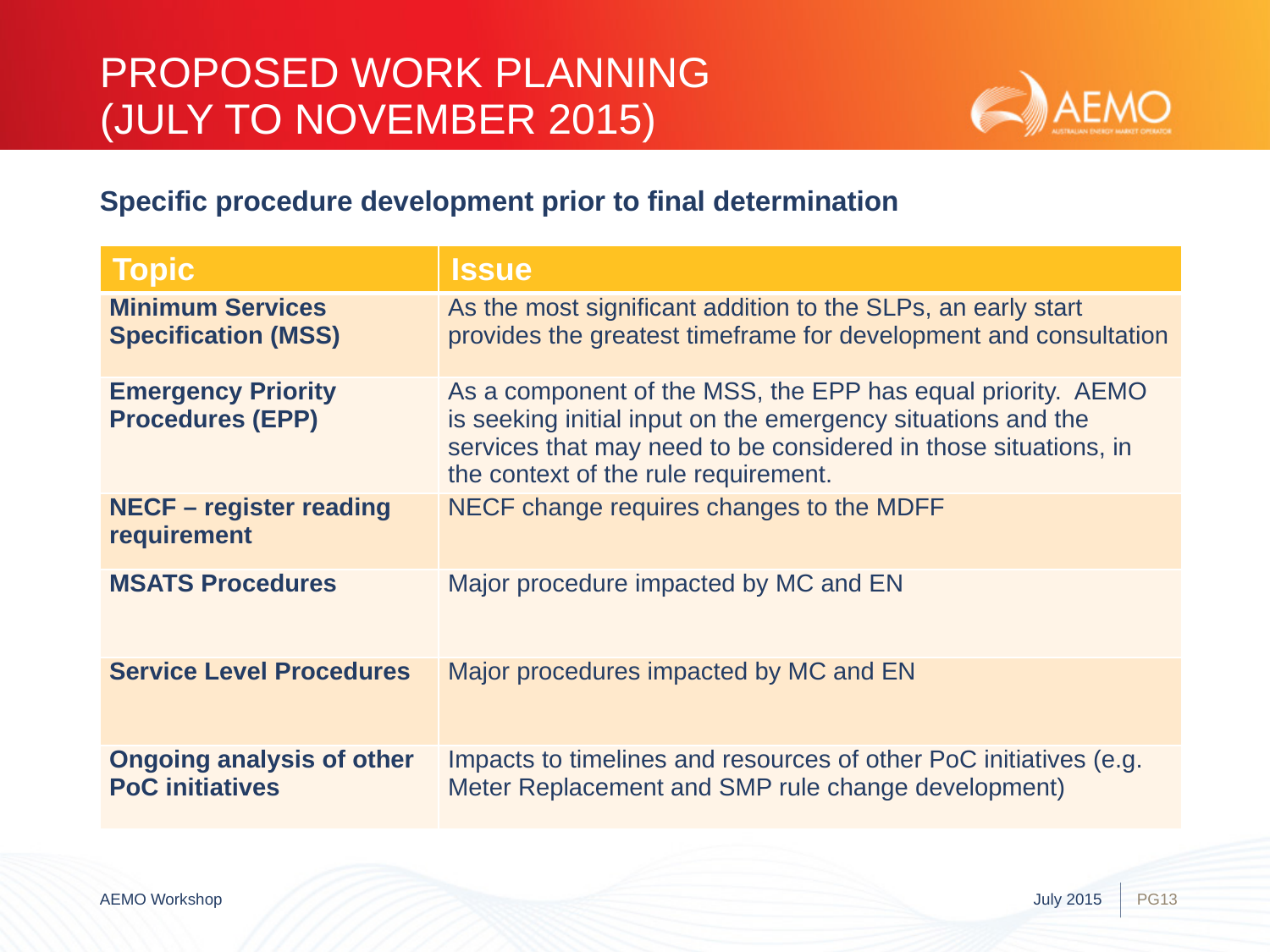

# Proposed Work Planning (July to November 2015)
Specific procedure development prior to final determination
| Topic | Issue |
| --- | --- |
| Minimum Services Specification (MSS) | As the most significant addition to the SLPs, an early start provides the greatest timeframe for development and consultation |
| Emergency Priority Procedures (EPP) | As a component of the MSS, the EPP has equal priority.  AEMO is seeking initial input on the emergency situations and the services that may need to be considered in those situations, in the context of the rule requirement. |
| NECF – register reading requirement | NECF change requires changes to the MDFF |
| MSATS Procedures | Major procedure impacted by MC and EN |
| Service Level Procedures | Major procedures impacted by MC and EN |
| Ongoing analysis of other PoC initiatives | Impacts to timelines and resources of other PoC initiatives (e.g. Meter Replacement and SMP rule change development) |
AEMO Workshop
July 2015
PG13